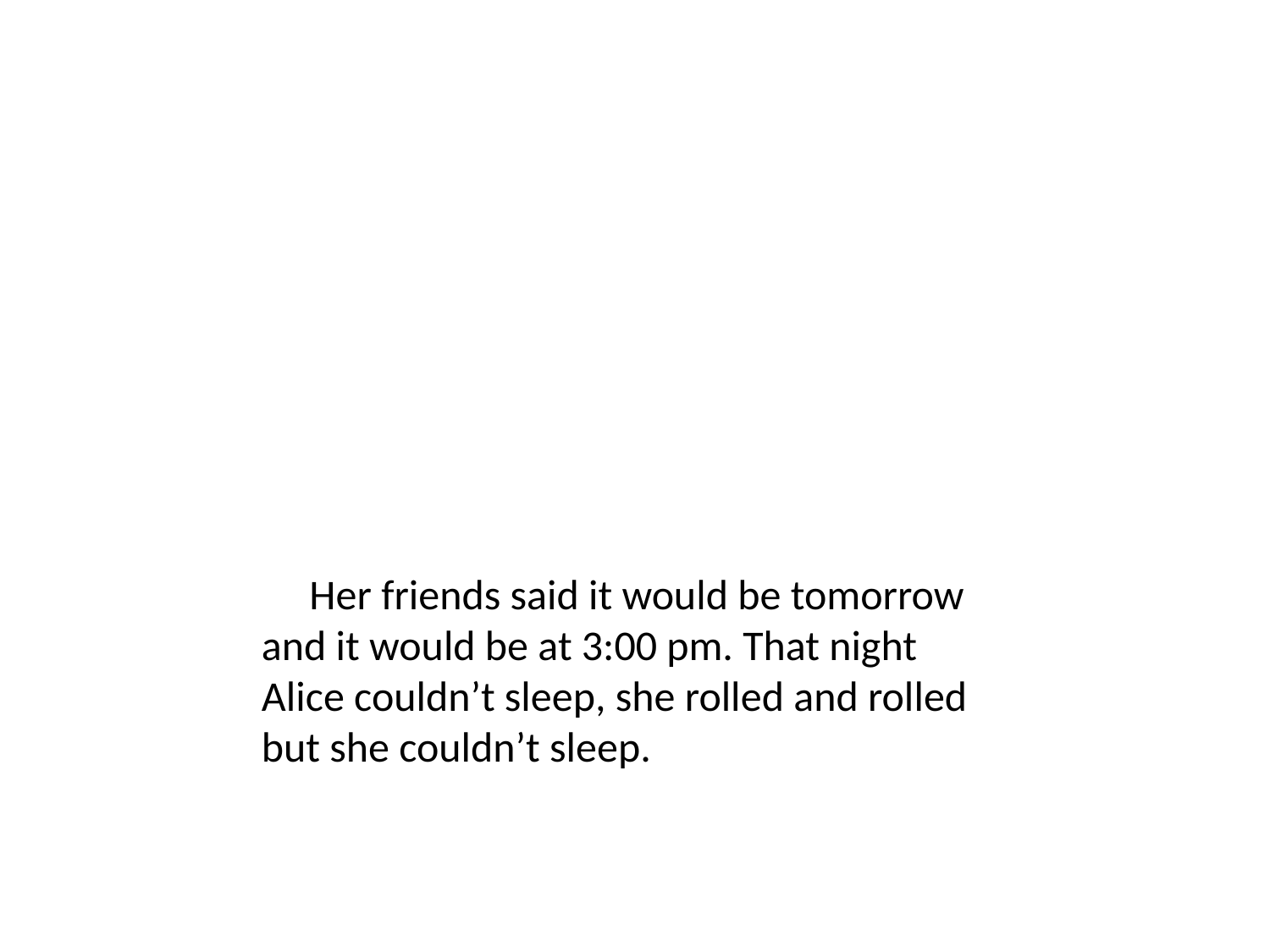

Her friends said it would be tomorrow and it would be at 3:00 pm. That night Alice couldn’t sleep, she rolled and rolled but she couldn’t sleep.